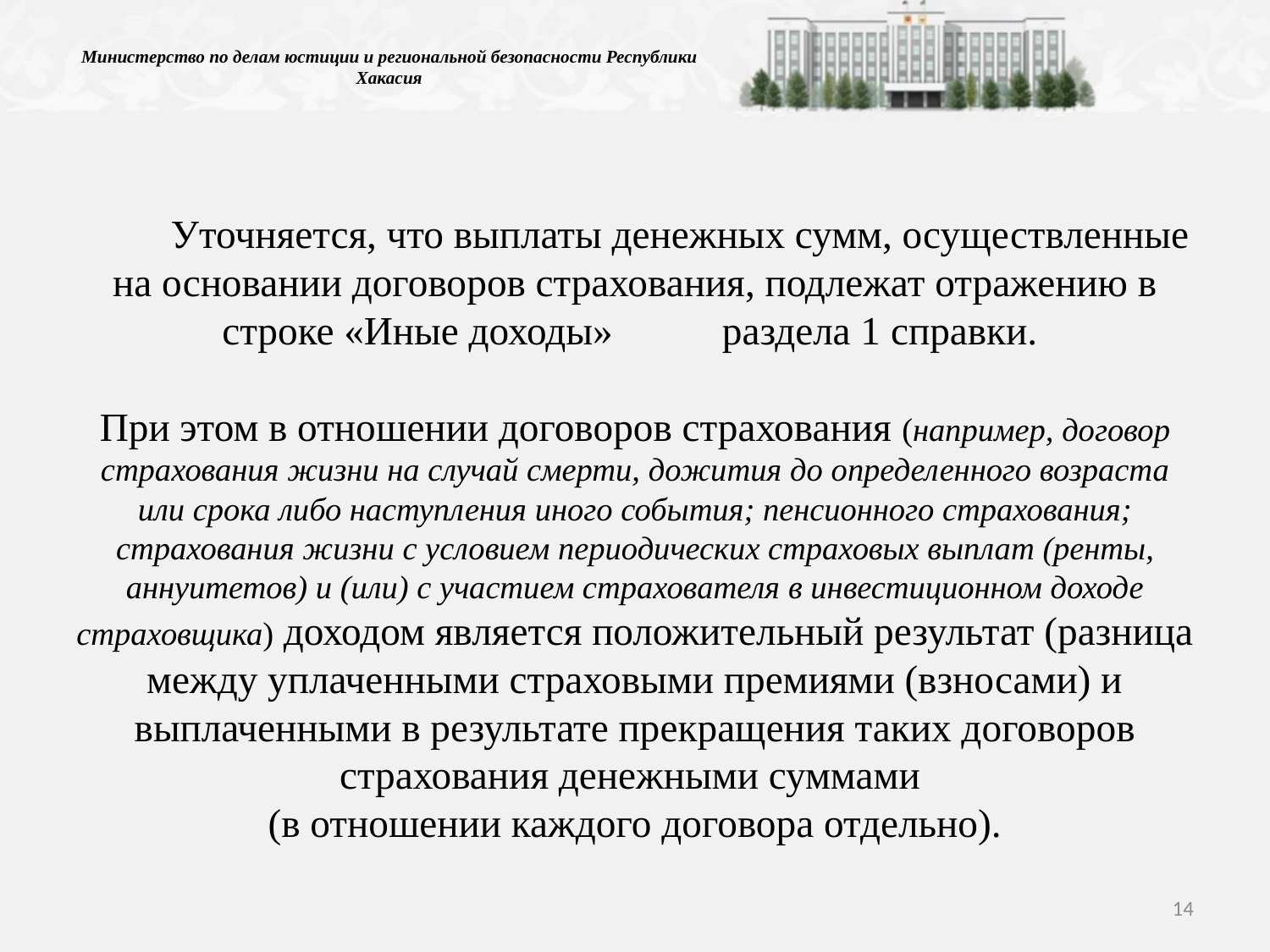

# Министерство по делам юстиции и региональной безопасности Республики Хакасия

	Уточняется, что выплаты денежных сумм, осуществленные на основании договоров страхования, подлежат отражению в строке «Иные доходы»           раздела 1 справки.

При этом в отношении договоров страхования (например, договор страхования жизни на случай смерти, дожития до определенного возраста или срока либо наступления иного события; пенсионного страхования; страхования жизни с условием периодических страховых выплат (ренты, аннуитетов) и (или) с участием страхователя в инвестиционном доходе страховщика) доходом является положительный результат (разница между уплаченными страховыми премиями (взносами) и выплаченными в результате прекращения таких договоров страхования денежными суммами
(в отношении каждого договора отдельно).

14